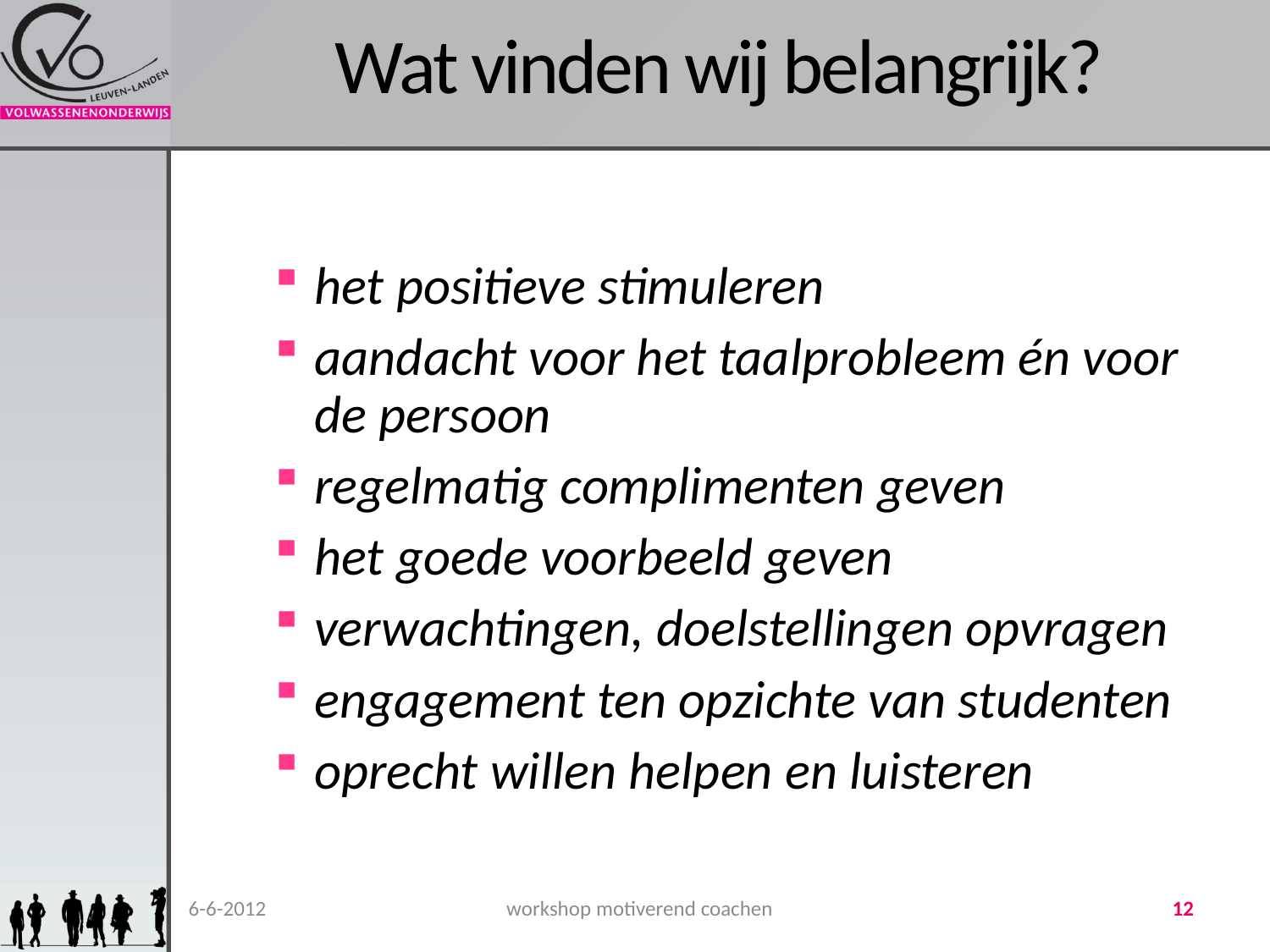

# Wat vinden wij belangrijk?

het positieve stimuleren
aandacht voor het taalprobleem én voor de persoon
regelmatig complimenten geven
het goede voorbeeld geven
verwachtingen, doelstellingen opvragen
engagement ten opzichte van studenten
oprecht willen helpen en luisteren

6-6-2012
workshop motiverend coachen
12